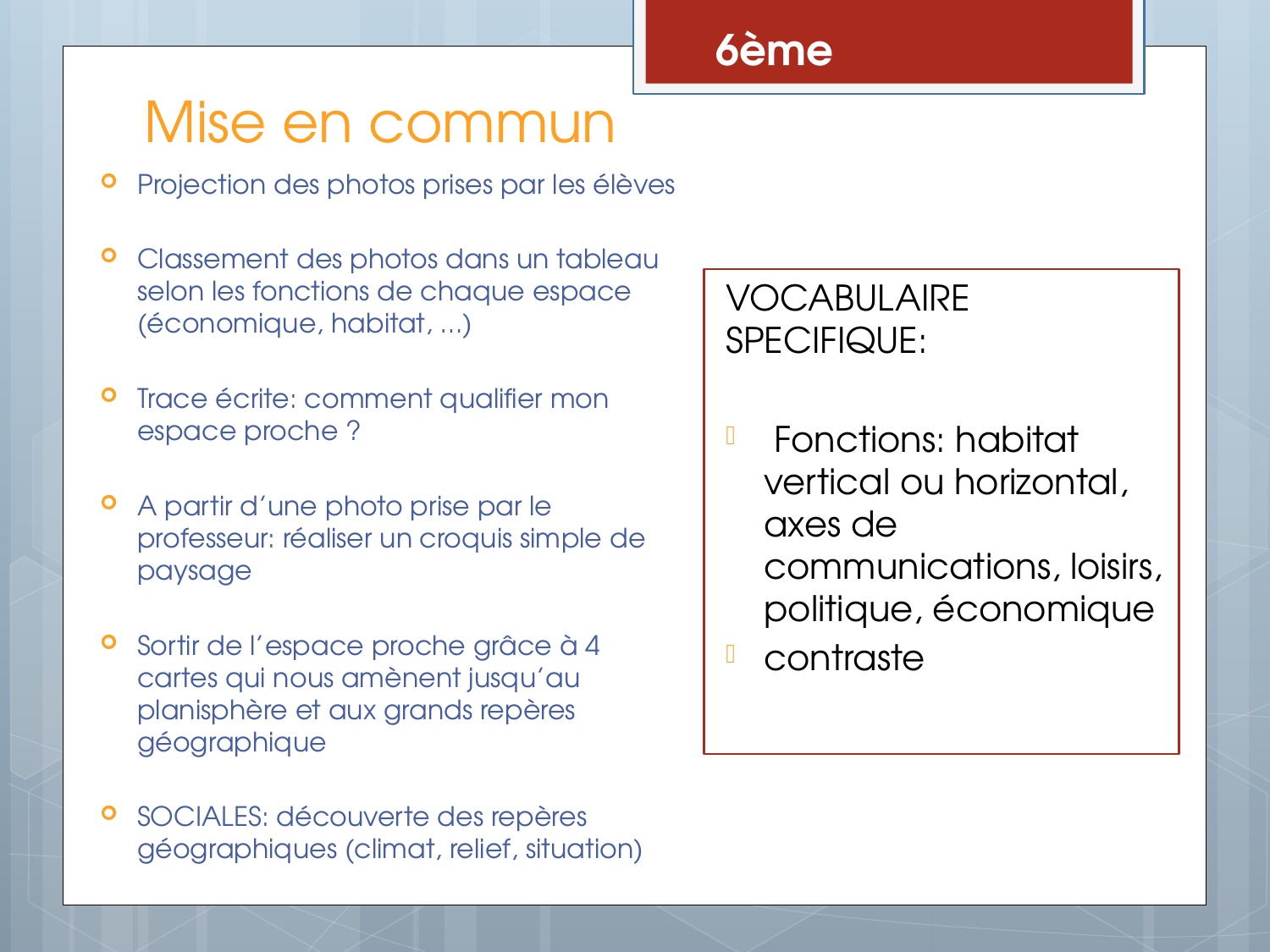

6ème
# Mise en commun
Projection des photos prises par les élèves

Classement des photos dans un tableau selon les fonctions de chaque espace (économique, habitat, …)

Trace écrite: comment qualifier mon espace proche ?

A partir d’une photo prise par le professeur: réaliser un croquis simple de paysage

Sortir de l’espace proche grâce à 4 cartes qui nous amènent jusqu’au planisphère et aux grands repères géographique

SOCIALES: découverte des repères géographiques (climat, relief, situation)

VOCABULAIRE SPECIFIQUE:

 Fonctions: habitat vertical ou horizontal, axes de communications, loisirs, politique, économique
contraste